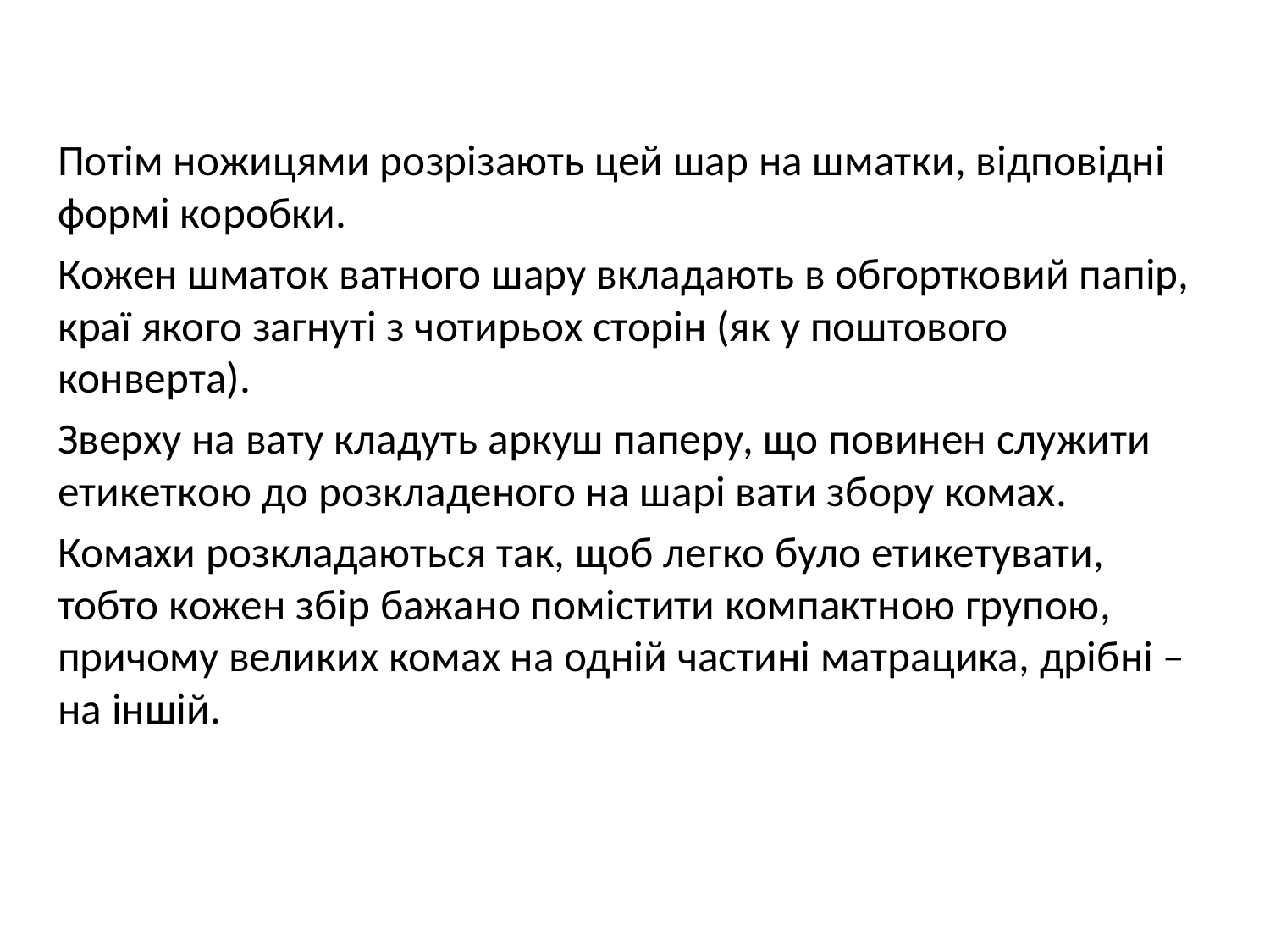

Потім ножицями розрізають цей шар на шматки, відповідні формі коробки.
Кожен шматок ватного шару вкладають в обгортковий папір, краї якого загнуті з чотирьох сторін (як у поштового конверта).
Зверху на вату кладуть аркуш паперу, що повинен служити етикеткою до розкладеного на шарі вати збору комах.
Комахи розкладаються так, щоб легко було етикетувати, тобто кожен збір бажано помістити компактною групою, причому великих комах на одній частині матрацика, дрібні – на іншій.